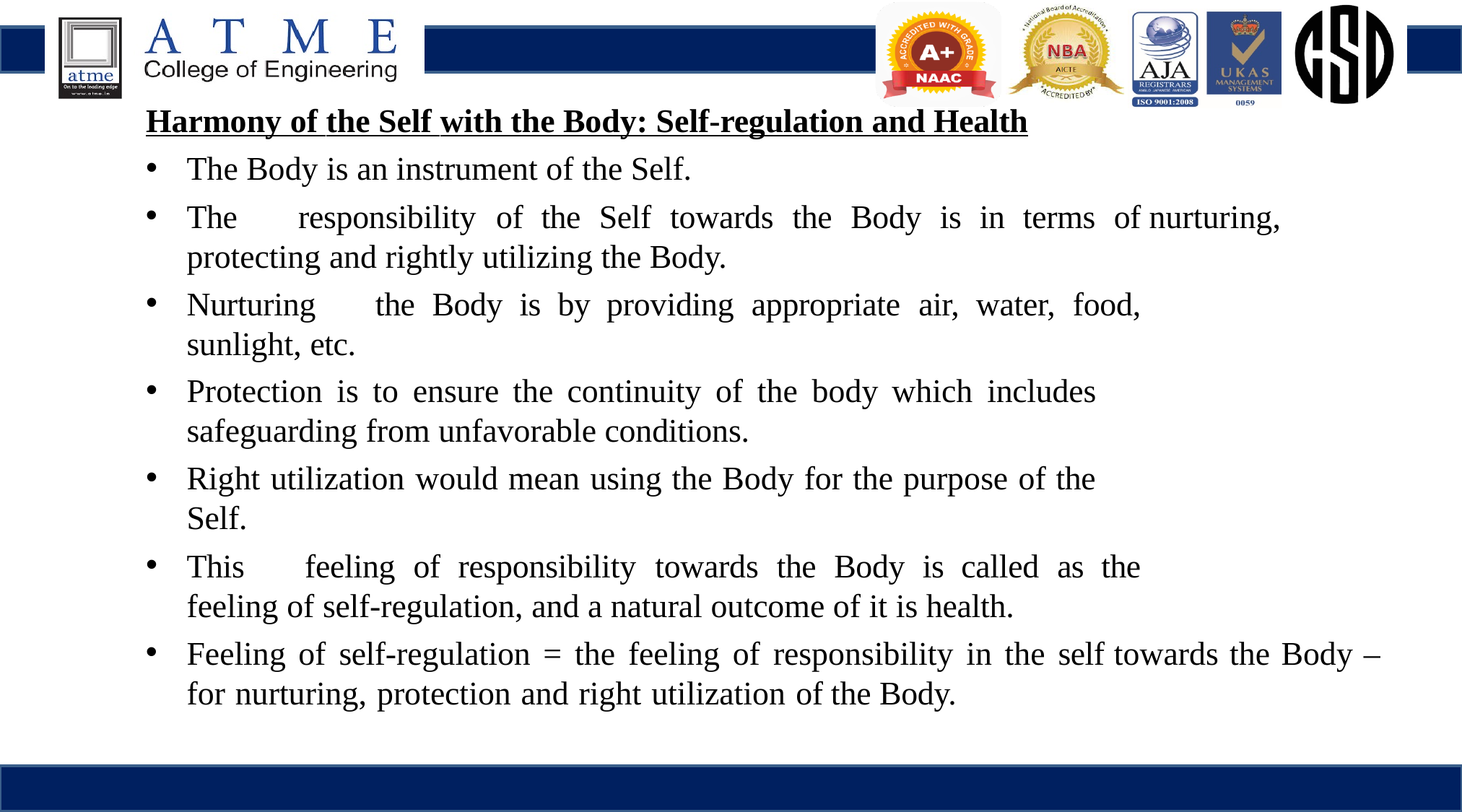

Harmony of the Self with the Body: Self-regulation and Health
The Body is an instrument of the Self.
The	responsibility	of	the	Self	towards	the	Body	is	in	terms	of nurturing, protecting and rightly utilizing the Body.
Nurturing	the	Body	is	by	providing	appropriate	air,	water,	food,
sunlight, etc.
Protection is to ensure the continuity of the body which includes
safeguarding from unfavorable conditions.
Right utilization would mean using the Body for the purpose of the
Self.
This	feeling	of	responsibility	towards	the	Body	is	called	as	the
feeling of self-regulation, and a natural outcome of it is health.
Feeling of self-regulation = the feeling of responsibility in the self towards the Body – for nurturing, protection and right utilization of the Body.